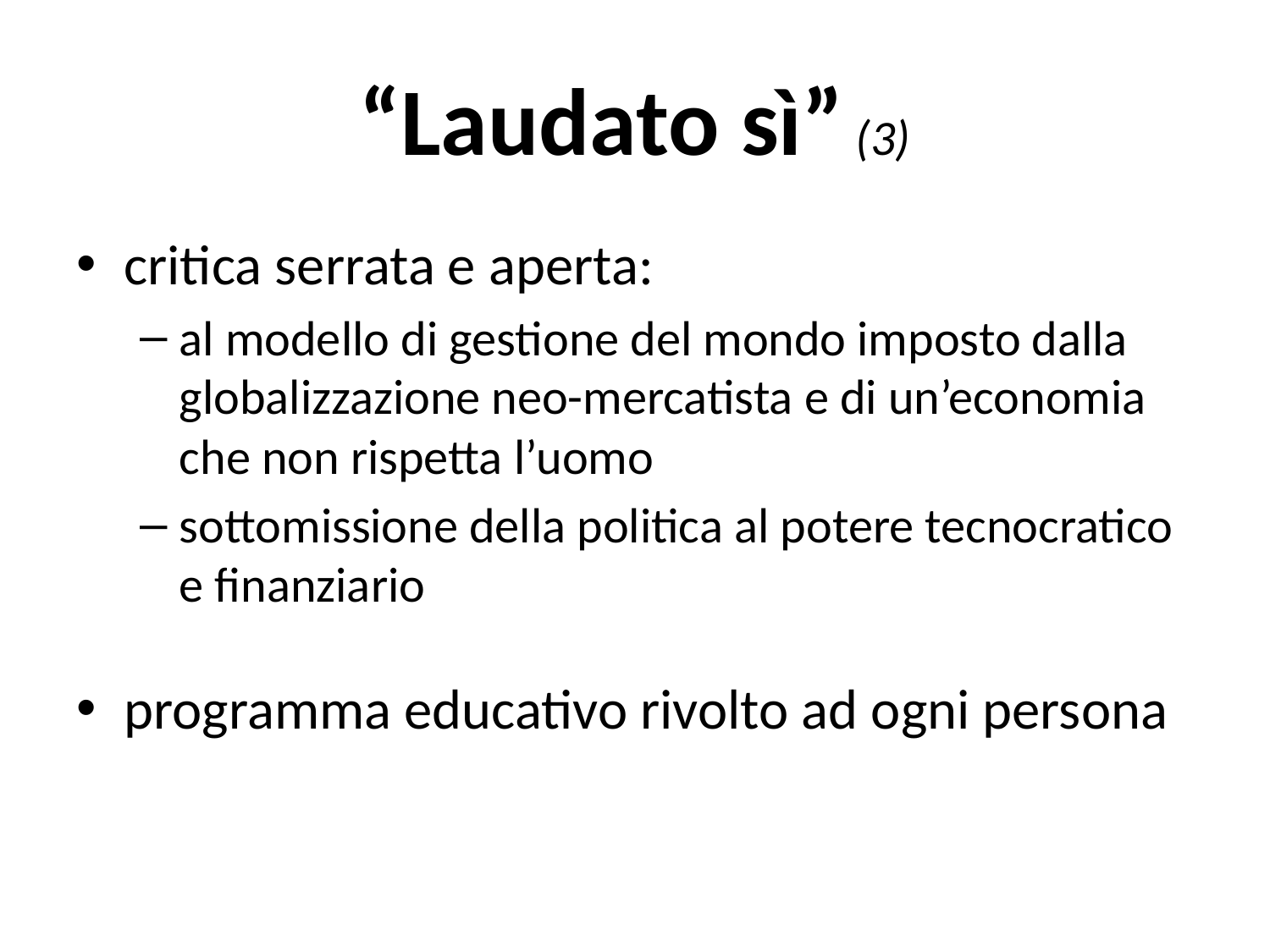

# “Laudato sì” (3)
critica serrata e aperta:
al modello di gestione del mondo imposto dalla globalizzazione neo-mercatista e di un’economia che non rispetta l’uomo
sottomissione della politica al potere tecnocratico e finanziario

programma educativo rivolto ad ogni persona